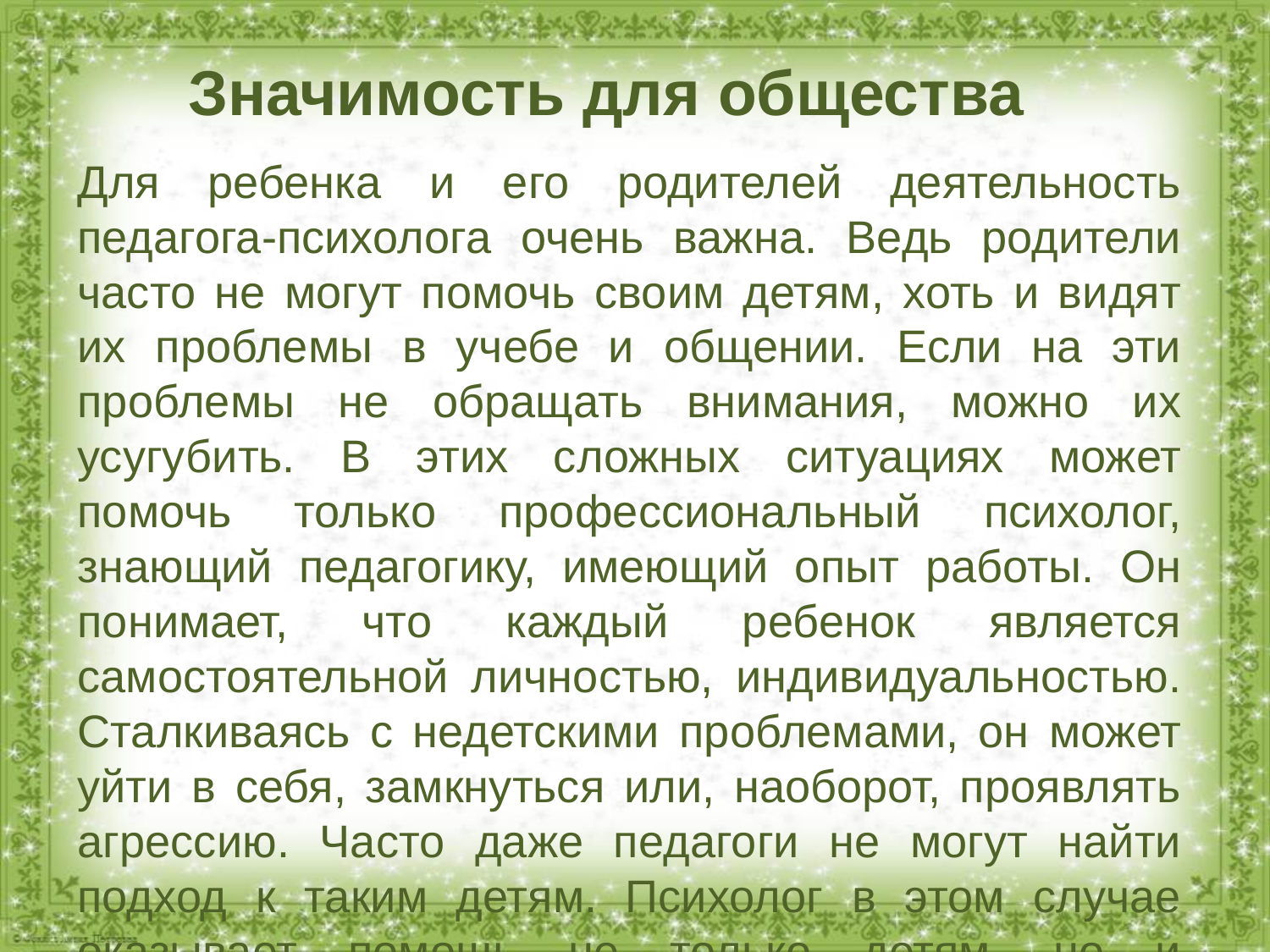

Значимость для общества

Для ребенка и его родителей деятельность педагога-психолога очень важна. Ведь родители часто не могут помочь своим детям, хоть и видят их проблемы в учебе и общении. Если на эти проблемы не обращать внимания, можно их усугубить. В этих сложных ситуациях может помочь только профессиональный психолог, знающий педагогику, имеющий опыт работы. Он понимает, что каждый ребенок является самостоятельной личностью, индивидуальностью. Сталкиваясь с недетскими проблемами, он может уйти в себя, замкнуться или, наоборот, проявлять агрессию. Часто даже педагоги не могут найти подход к таким детям. Психолог в этом случае оказывает помощь не только детям, но и педагогам, родителям.